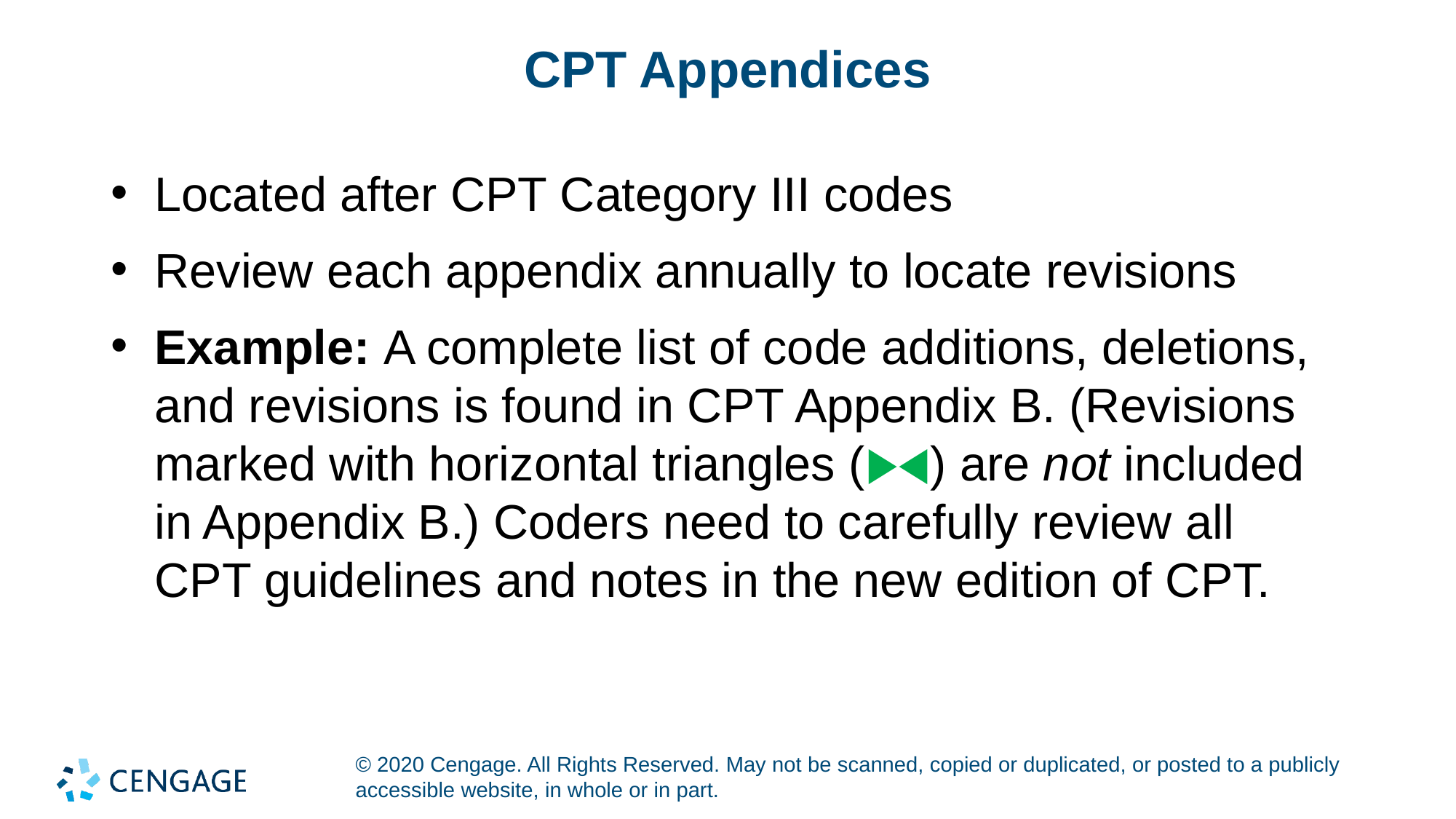

# CPT Appendices
Located after CPT Category III codes
Review each appendix annually to locate revisions
Example: A complete list of code additions, deletions, and revisions is found in CPT Appendix B. (Revisions marked with horizontal triangles (▶◀) are not included in Appendix B.) Coders need to carefully review all CPT guidelines and notes in the new edition of CPT.